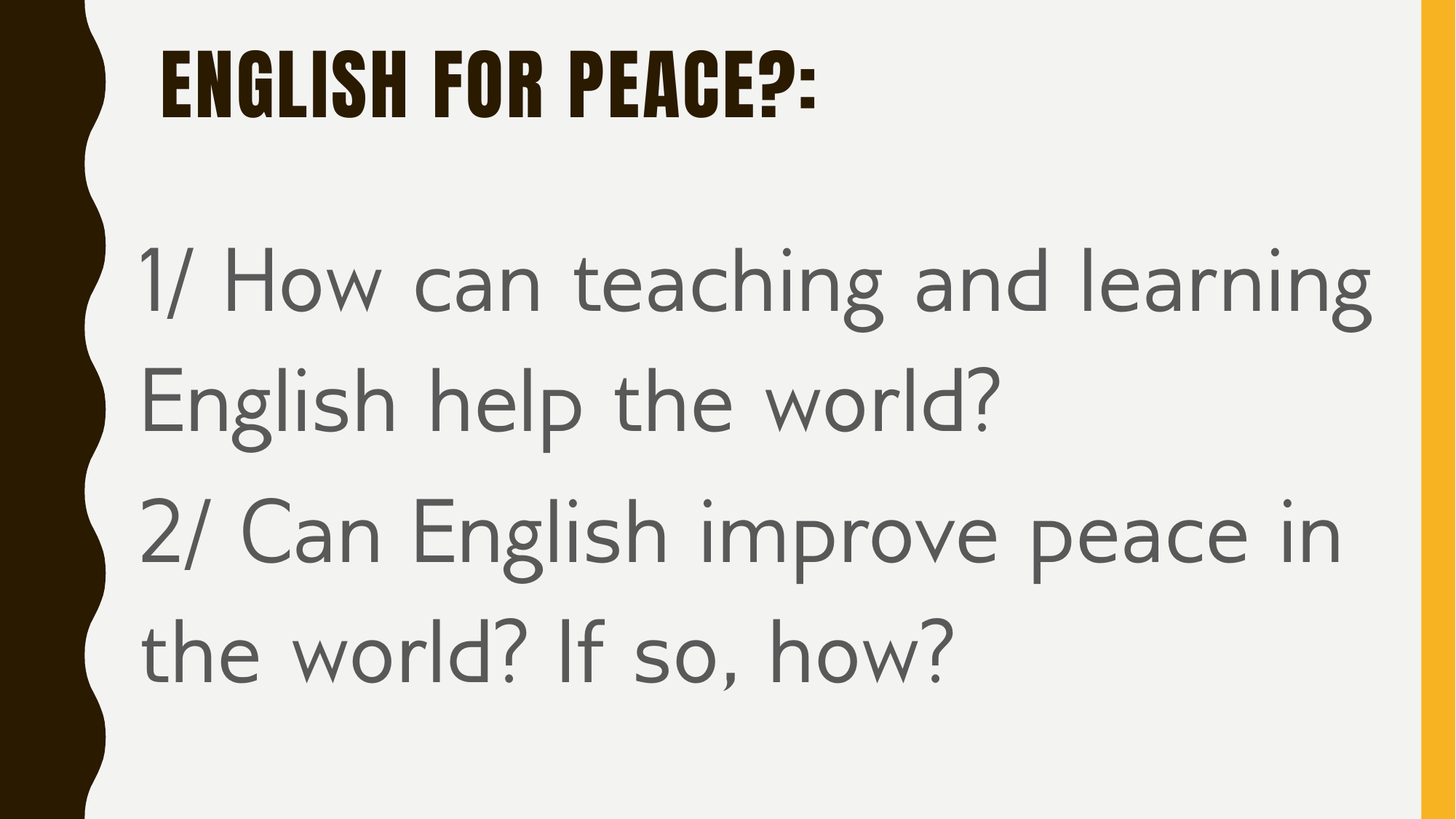

# English for peace?:
1/ How can teaching and learning English help the world?
2/ Can English improve peace in the world? If so, how?